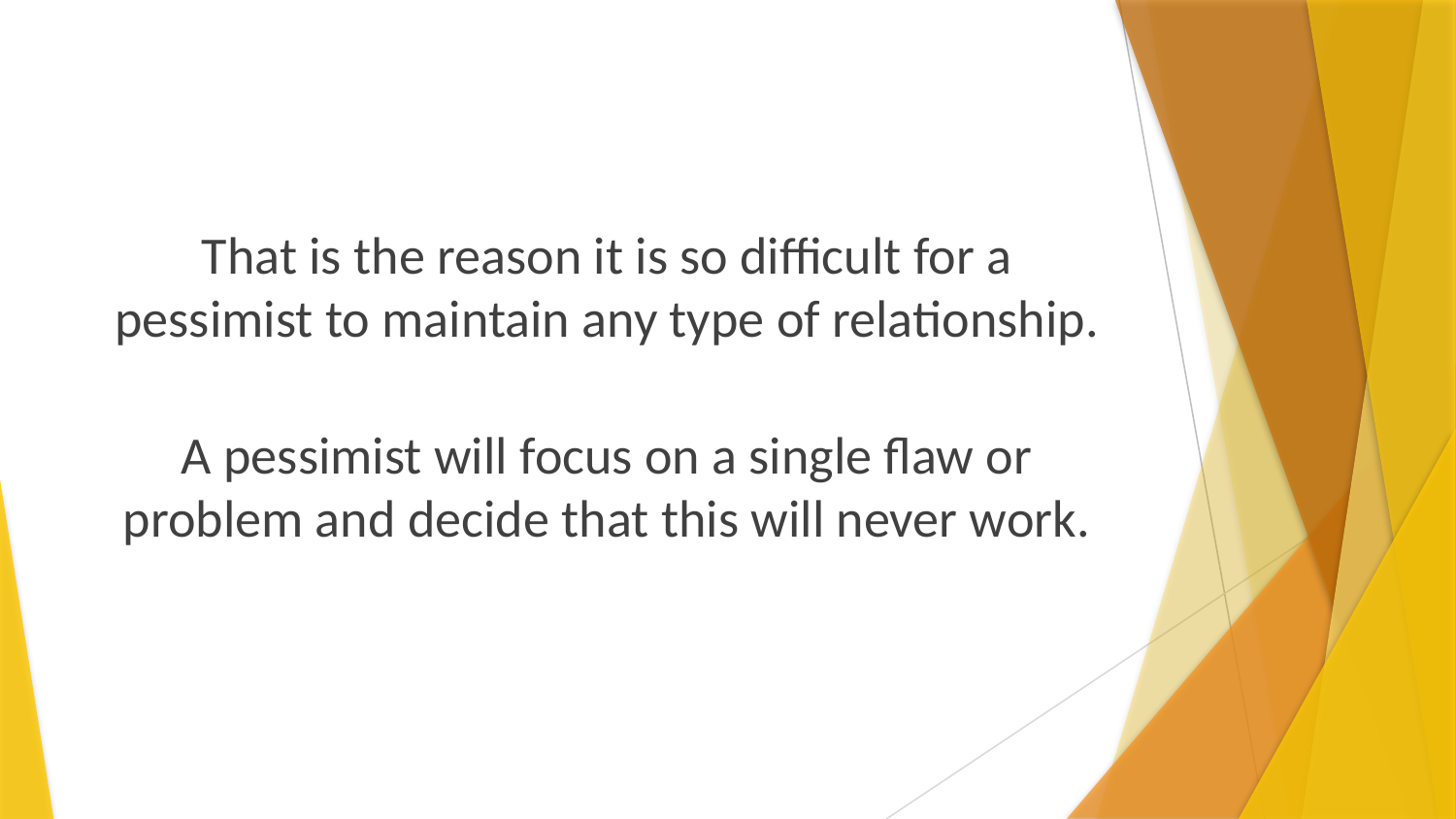

That is the reason it is so difficult for a
pessimist to maintain any type of relationship.
A pessimist will focus on a single flaw or
problem and decide that this will never work.